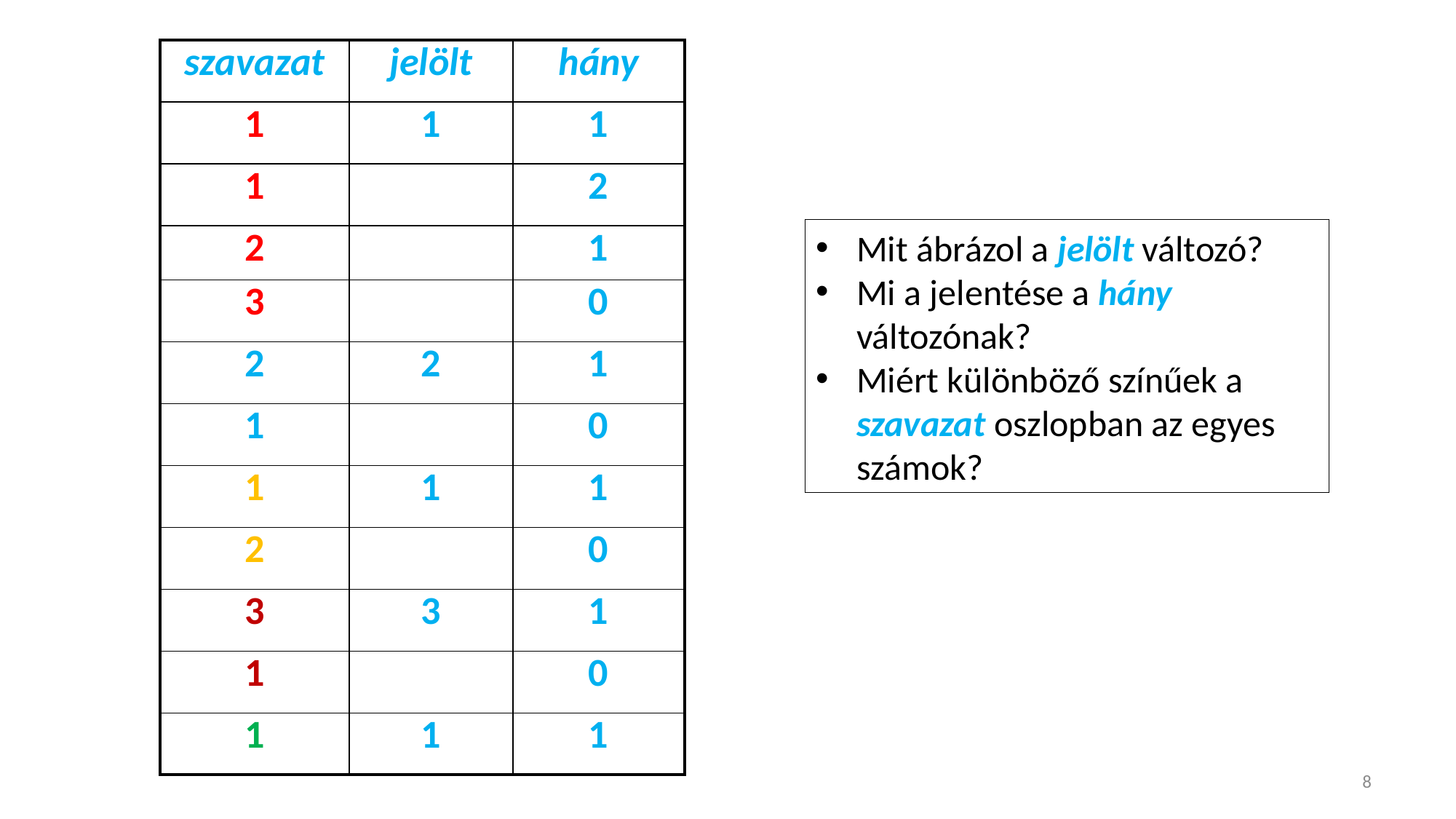

| szavazat | jelölt | hány |
| --- | --- | --- |
| 1 | 1 | 1 |
| 1 |  | 2 |
| 2 |  | 1 |
| 3 |  | 0 |
| 2 | 2 | 1 |
| 1 |  | 0 |
| 1 | 1 | 1 |
| 2 |  | 0 |
| 3 | 3 | 1 |
| 1 |  | 0 |
| 1 | 1 | 1 |
Mit ábrázol a jelölt változó?
Mi a jelentése a hány változónak?
Miért különböző színűek a szavazat oszlopban az egyes számok?
8